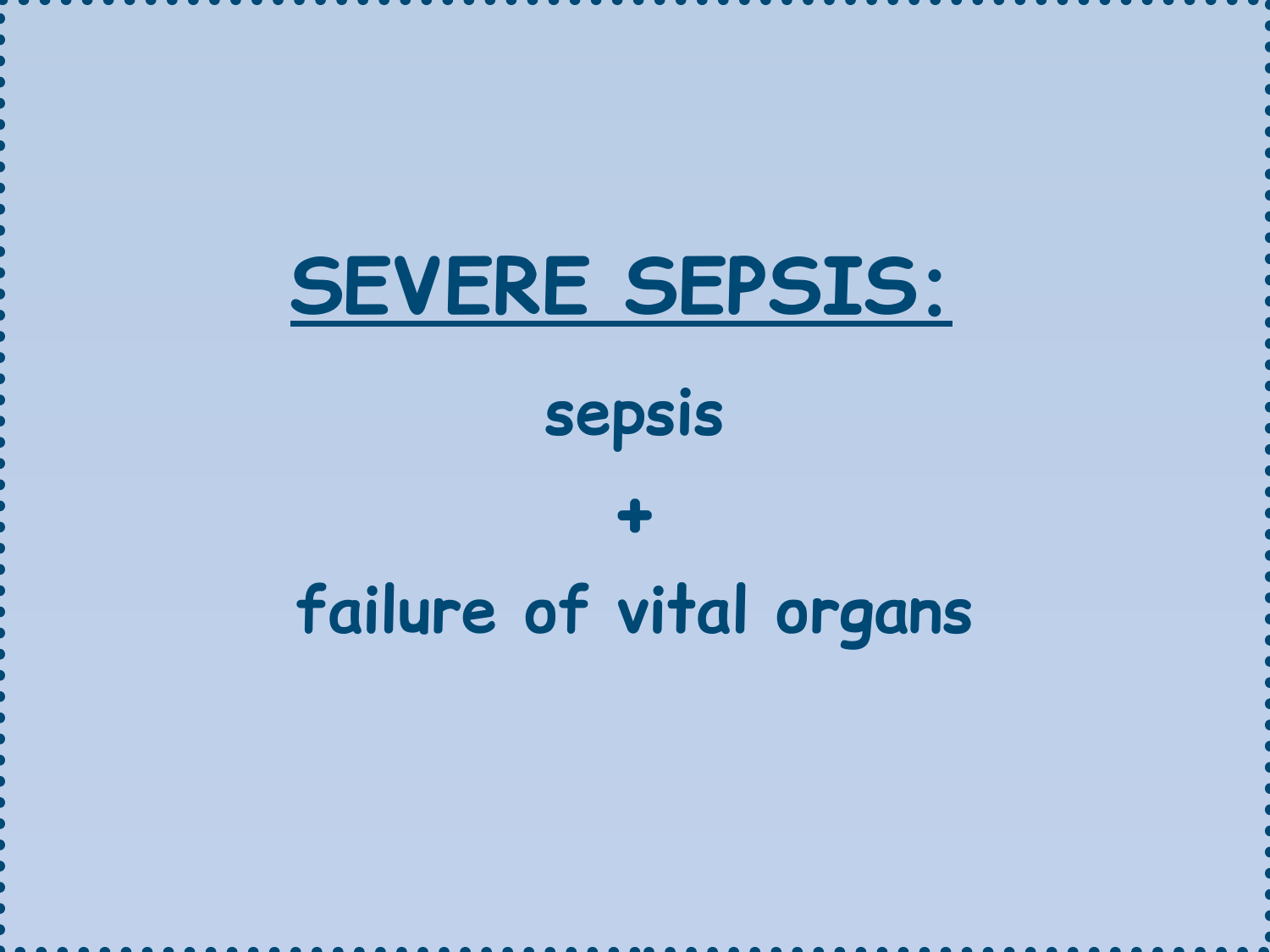

SEVERE SEPSIS:

sepsis
+
failure of vital organs
#